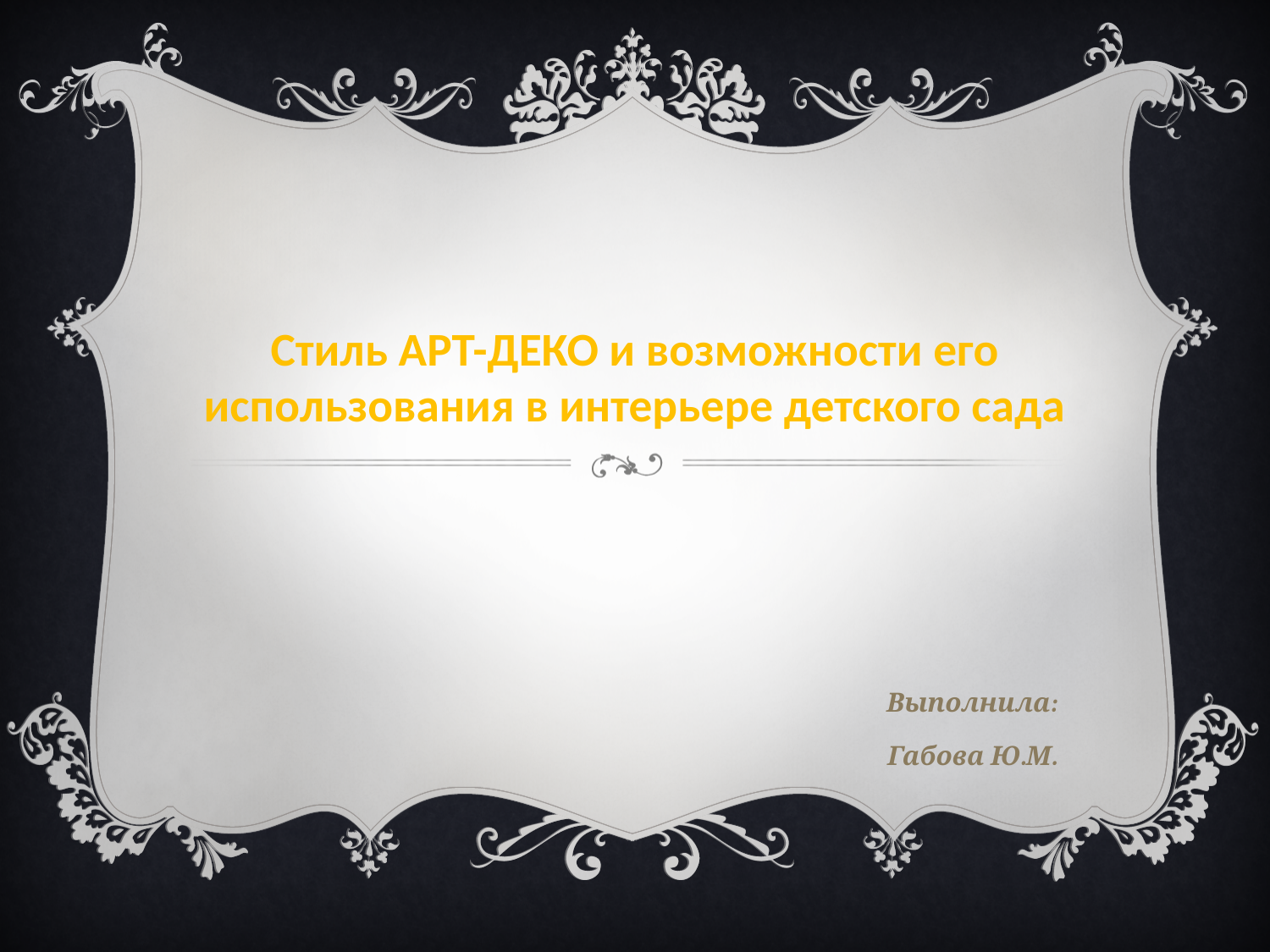

# Стиль АРТ-ДЕКО и возможности его использования в интерьере детского сада
Выполнила:
Габова Ю.М.